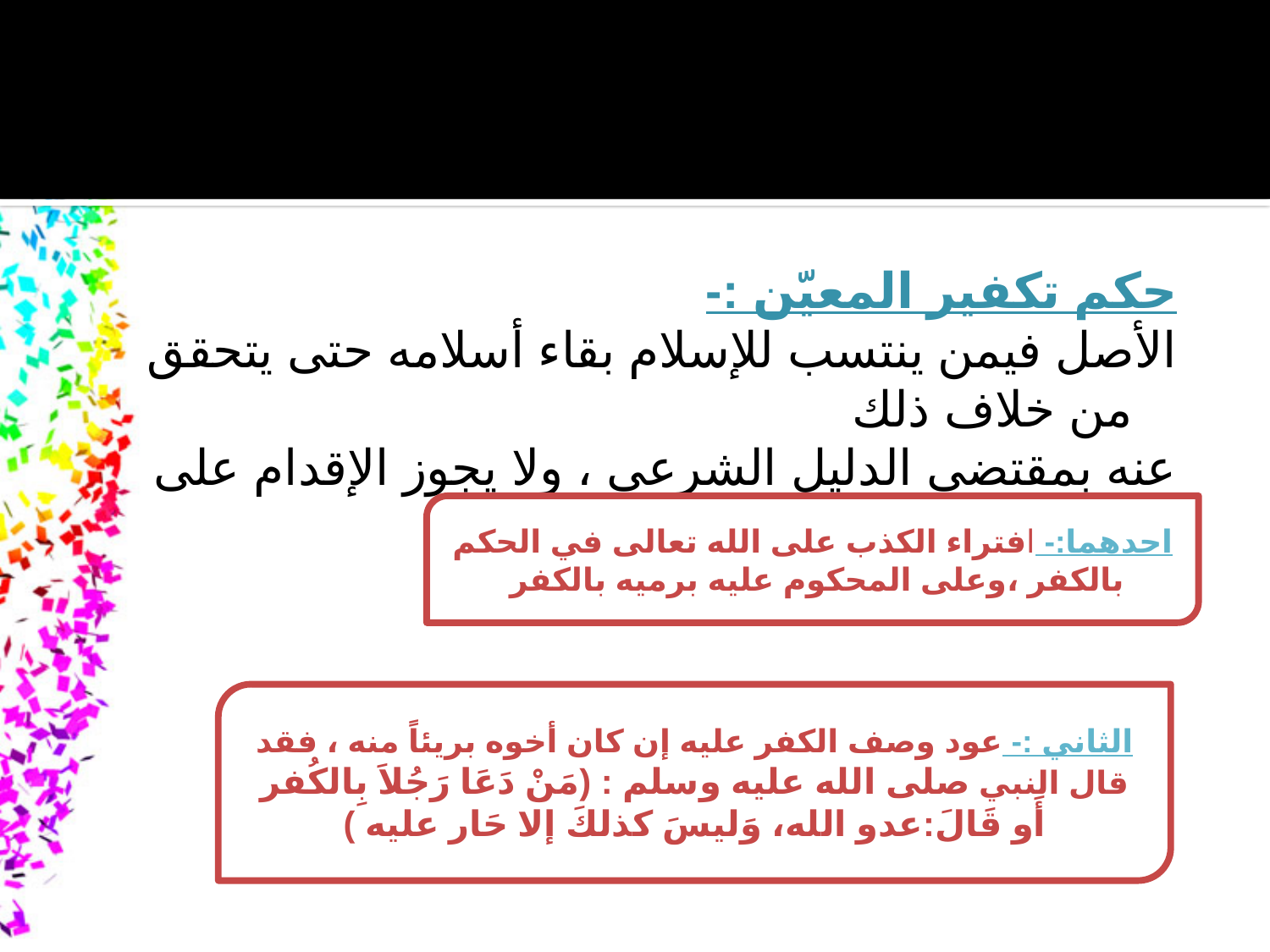

#
حكم تكفير المعيّن :-
الأصل فيمن ينتسب للإسلام بقاء أسلامه حتى يتحقق من خلاف ذلك
عنه بمقتضى الدليل الشرعي ، ولا يجوز الإقدام على تكفيره ؛ لان في ذلك محذورين :

احدهما:- افتراء الكذب على الله تعالى في الحكم بالكفر ،وعلى المحكوم عليه برميه بالكفر
الثاني :- عود وصف الكفر عليه إن كان أخوه بريئاً منه ، فقد قال النبي صلى الله عليه وسلم : (مَنْ دَعَا رَجُلاَ بِالكُفر أَو قَالَ:عدو الله، وَليسَ كذلكَ إلا حَار عليه )